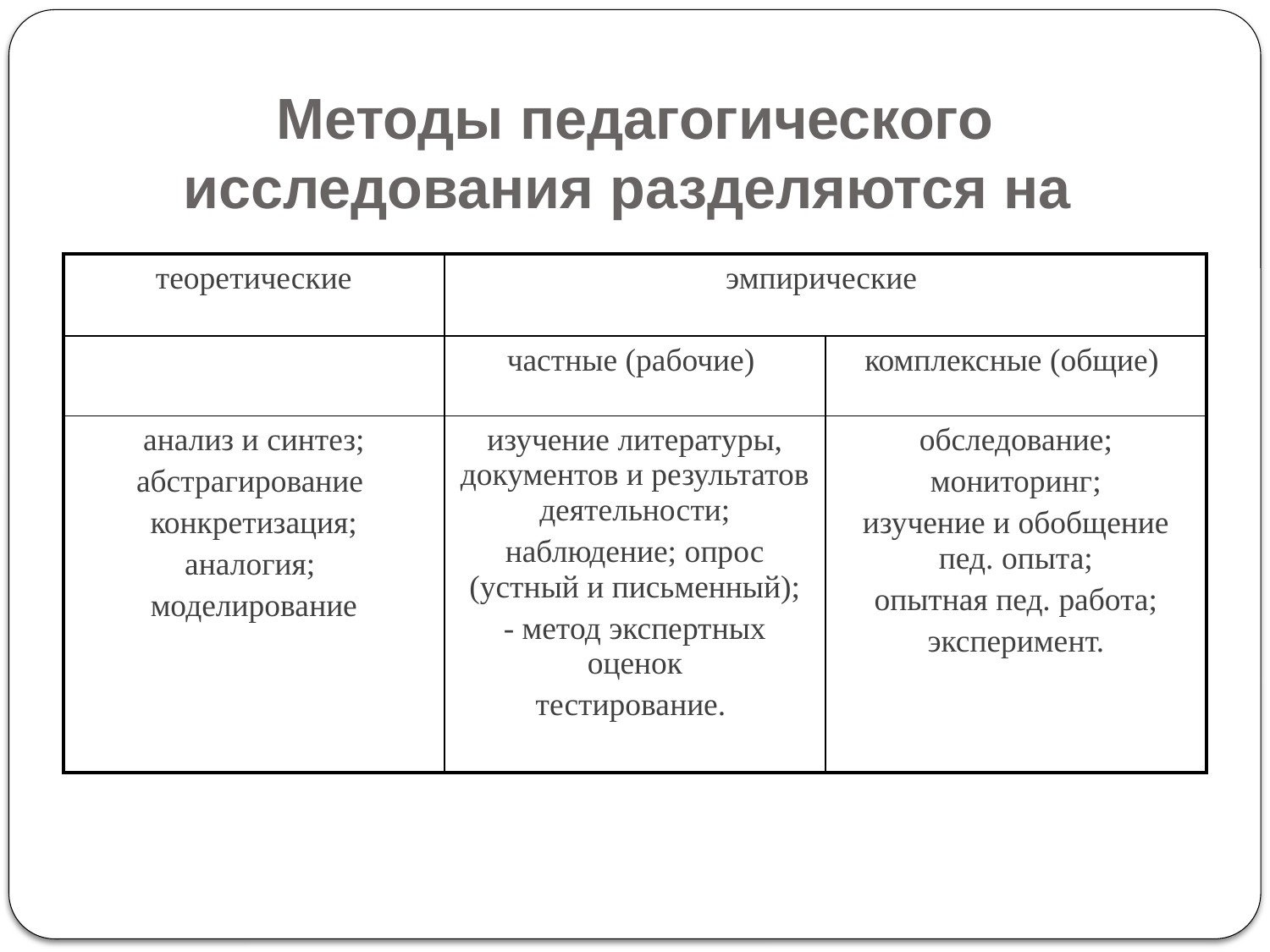

# Методы педагогического исследования разделяются на
| теоретические | эмпирические |  |
| --- | --- | --- |
|  | частные (рабочие) | комплексные (общие) |
| анализ и синтез; абстрагирование конкретизация; аналогия; моделирование | изучение литературы, документов и результатов деятельности; наблюдение; опрос (устный и письменный); - метод экспертных оценок тестирование. | обследование; мониторинг; изучение и обобщение пед. опыта; опытная пед. работа; эксперимент. |